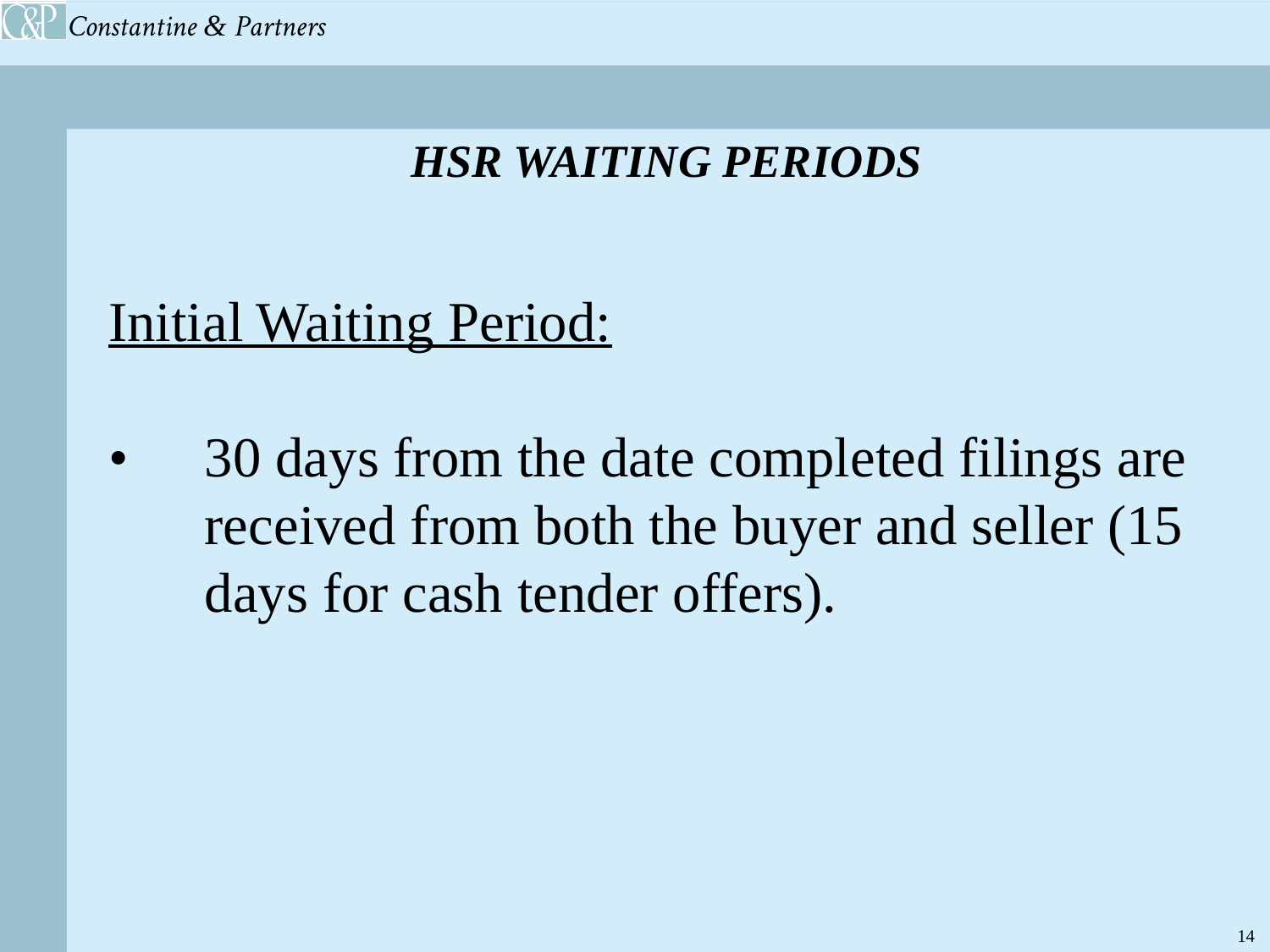

HSR WAITING PERIODS
Initial Waiting Period:

•	30 days from the date completed filings are 		received from both the buyer and seller (15 		days for cash tender offers).